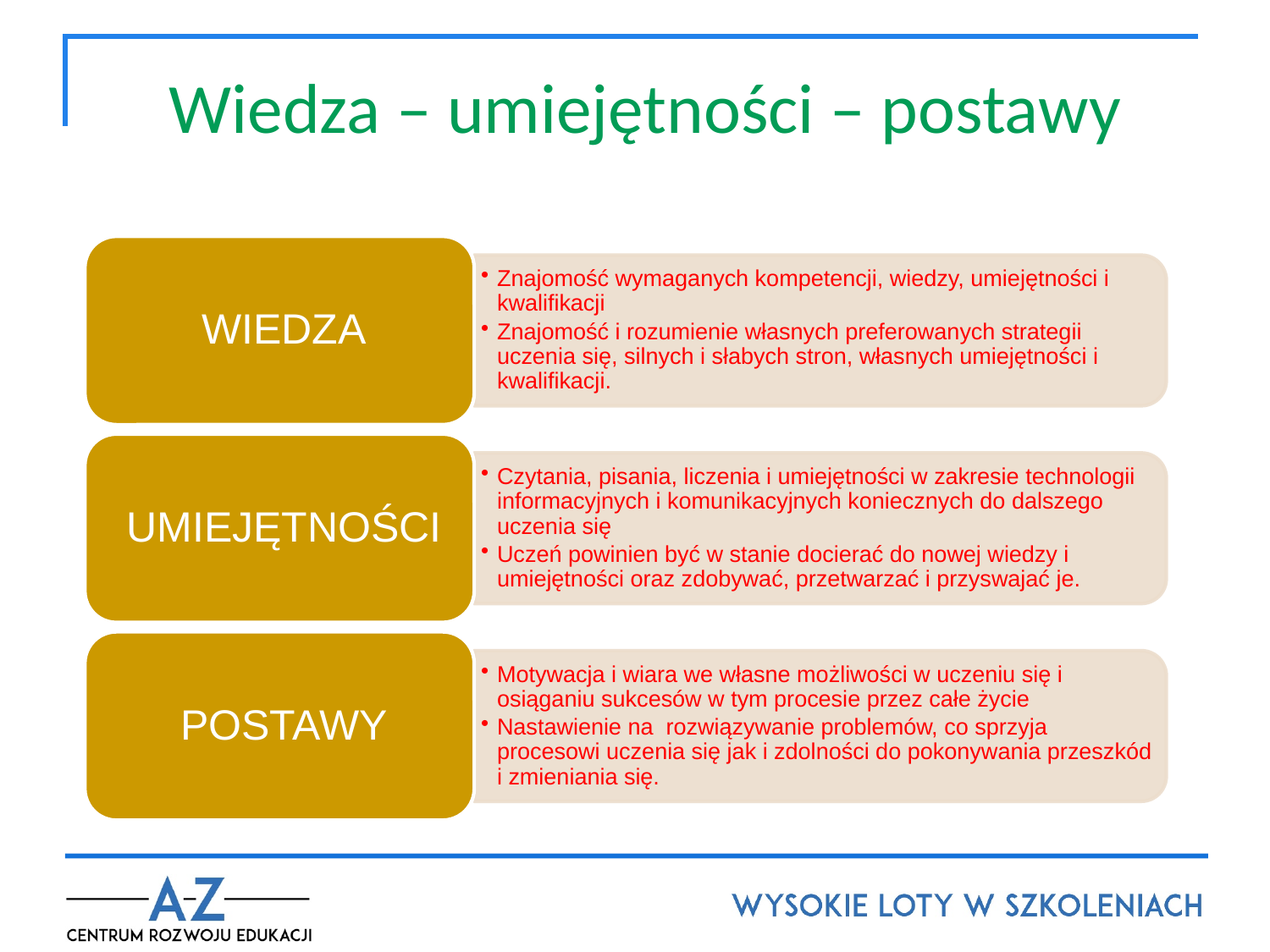

# Wiedza – umiejętności – postawy
Znajomość wymaganych kompetencji, wiedzy, umiejętności i kwalifikacji
Znajomość i rozumienie własnych preferowanych strategii uczenia się, silnych i słabych stron, własnych umiejętności i kwalifikacji.
WIEDZA
Czytania, pisania, liczenia i umiejętności w zakresie technologii informacyjnych i komunikacyjnych koniecznych do dalszego uczenia się
Uczeń powinien być w stanie docierać do nowej wiedzy i umiejętności oraz zdobywać, przetwarzać i przyswajać je.
UMIEJĘTNOŚCI
Motywacja i wiara we własne możliwości w uczeniu się i osiąganiu sukcesów w tym procesie przez całe życie
Nastawienie na  rozwiązywanie problemów, co sprzyja procesowi uczenia się jak i zdolności do pokonywania przeszkód i zmieniania się.
POSTAWY